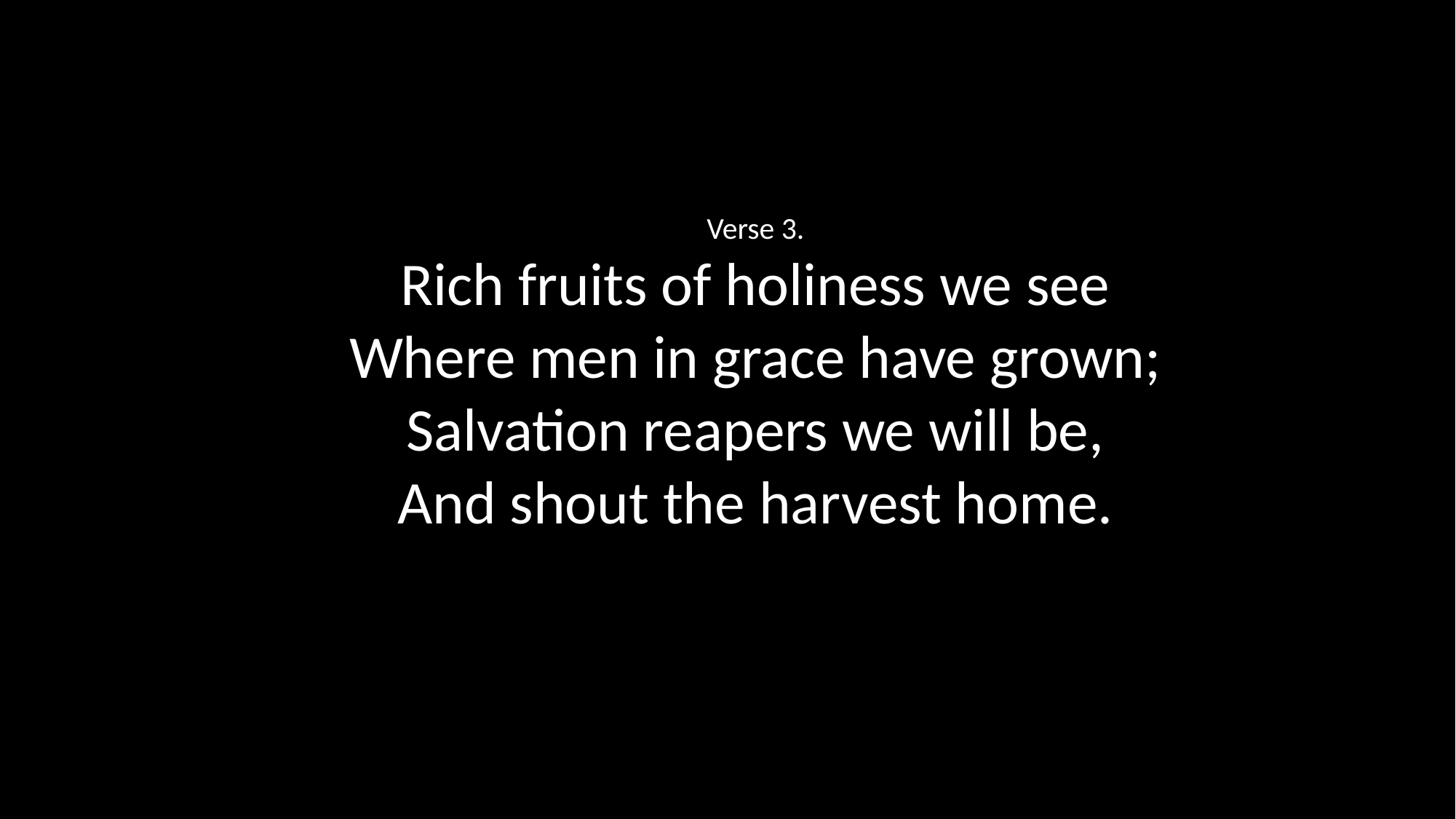

Verse 3.
Rich fruits of holiness we see
Where men in grace have grown;
Salvation reapers we will be,
And shout the harvest home.